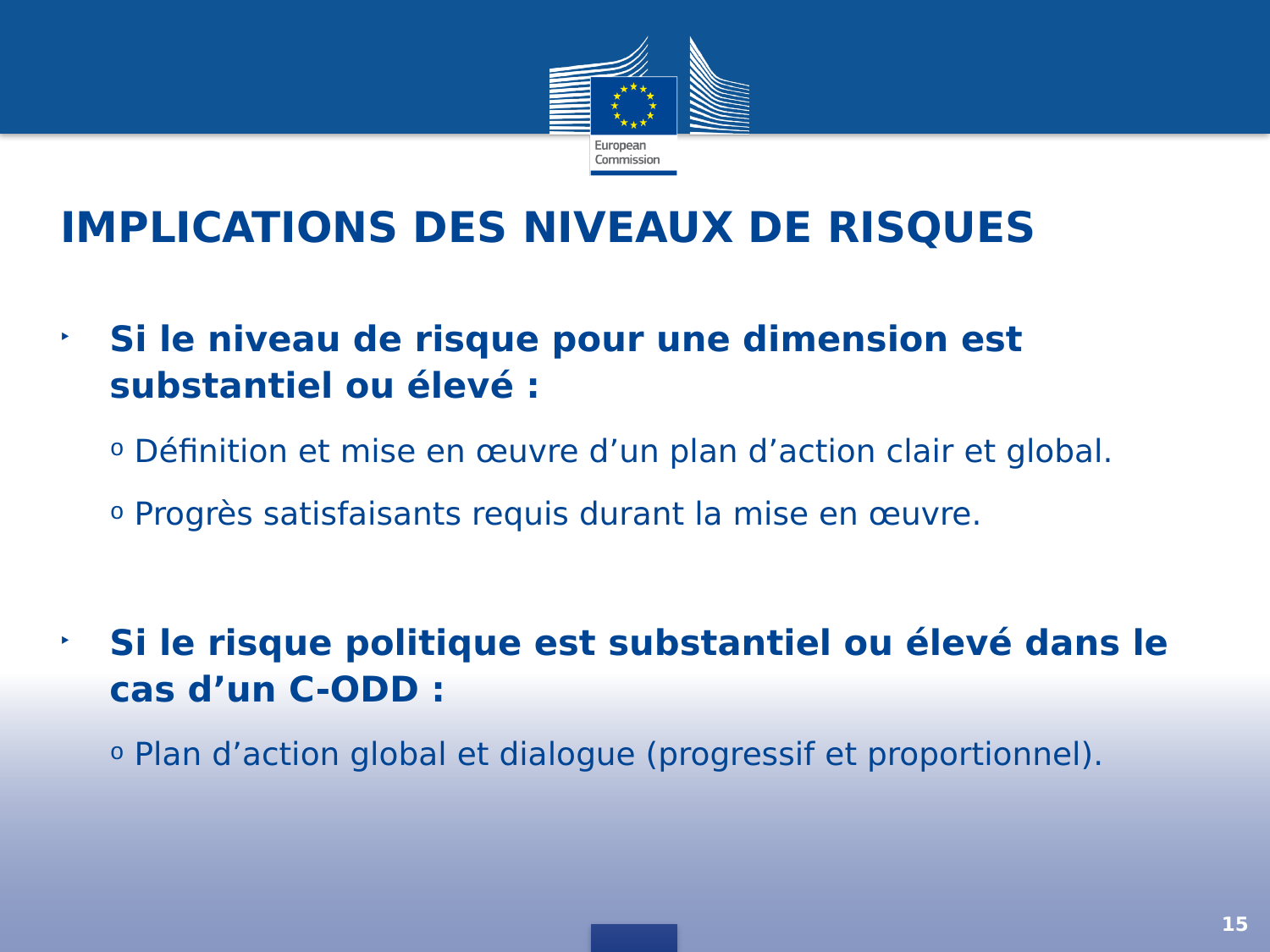

# Implications des niveaux de risques
Si le niveau de risque pour une dimension est substantiel ou élevé :
Définition et mise en œuvre d’un plan d’action clair et global.
Progrès satisfaisants requis durant la mise en œuvre.

Si le risque politique est substantiel ou élevé dans le cas d’un C-ODD :
Plan d’action global et dialogue (progressif et proportionnel).

15